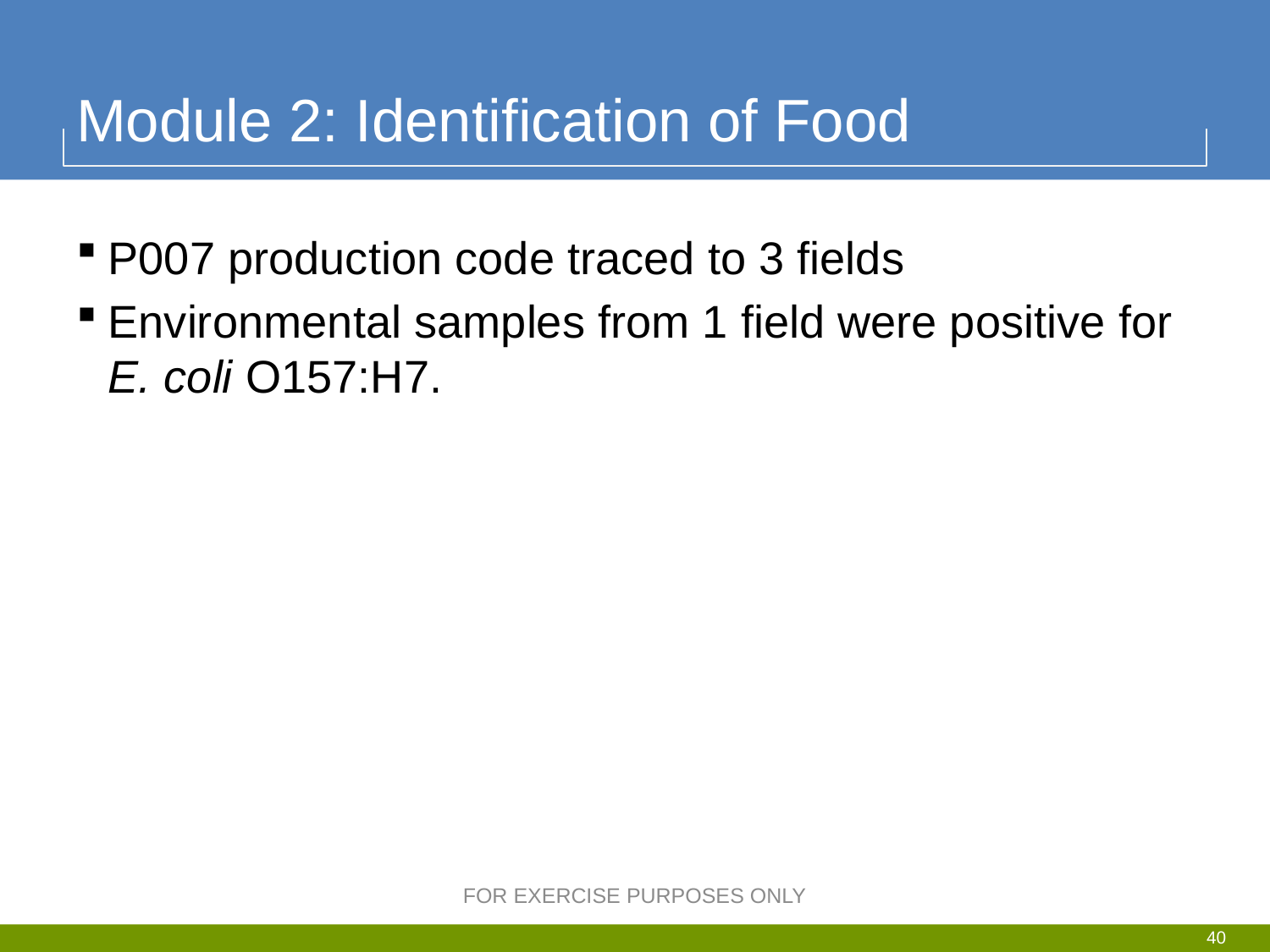

# Module 2: Identification of Food
P007 production code traced to 3 fields
Environmental samples from 1 field were positive for E. coli O157:H7.
FOR EXERCISE PURPOSES ONLY